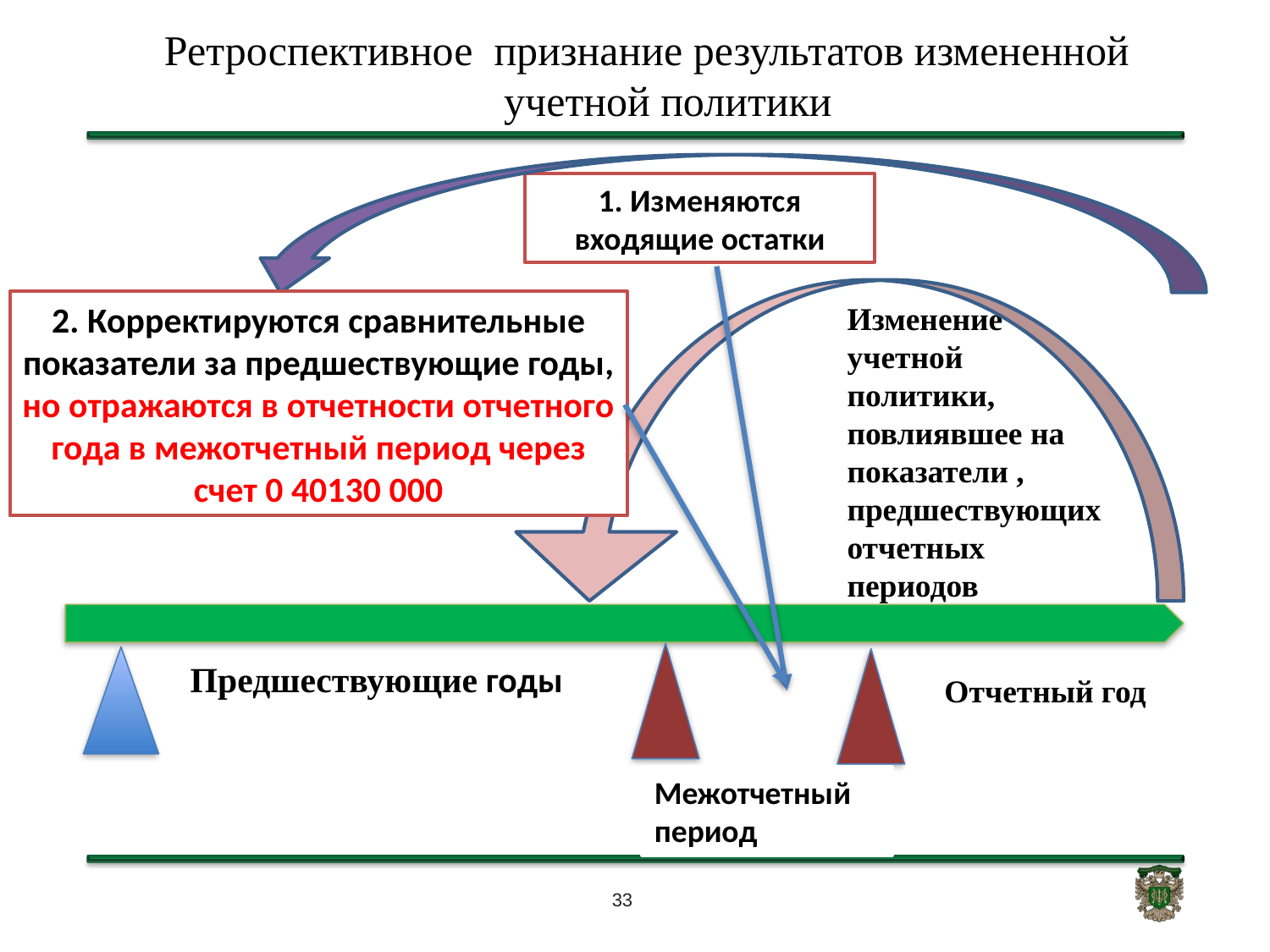

# Ретроспективное  признание результатов измененной учетной политики

1. Изменяются входящие остатки
2. Корректируются сравнительные показатели за предшествующие годы, но отражаются в отчетности отчетного года в межотчетный период через счет 0 40130 000
Изменение учетной политики, повлиявшее на показатели , предшествующих отчетных периодов

Отчетный год

Предшествующие годы
.
Межотчетный период
33